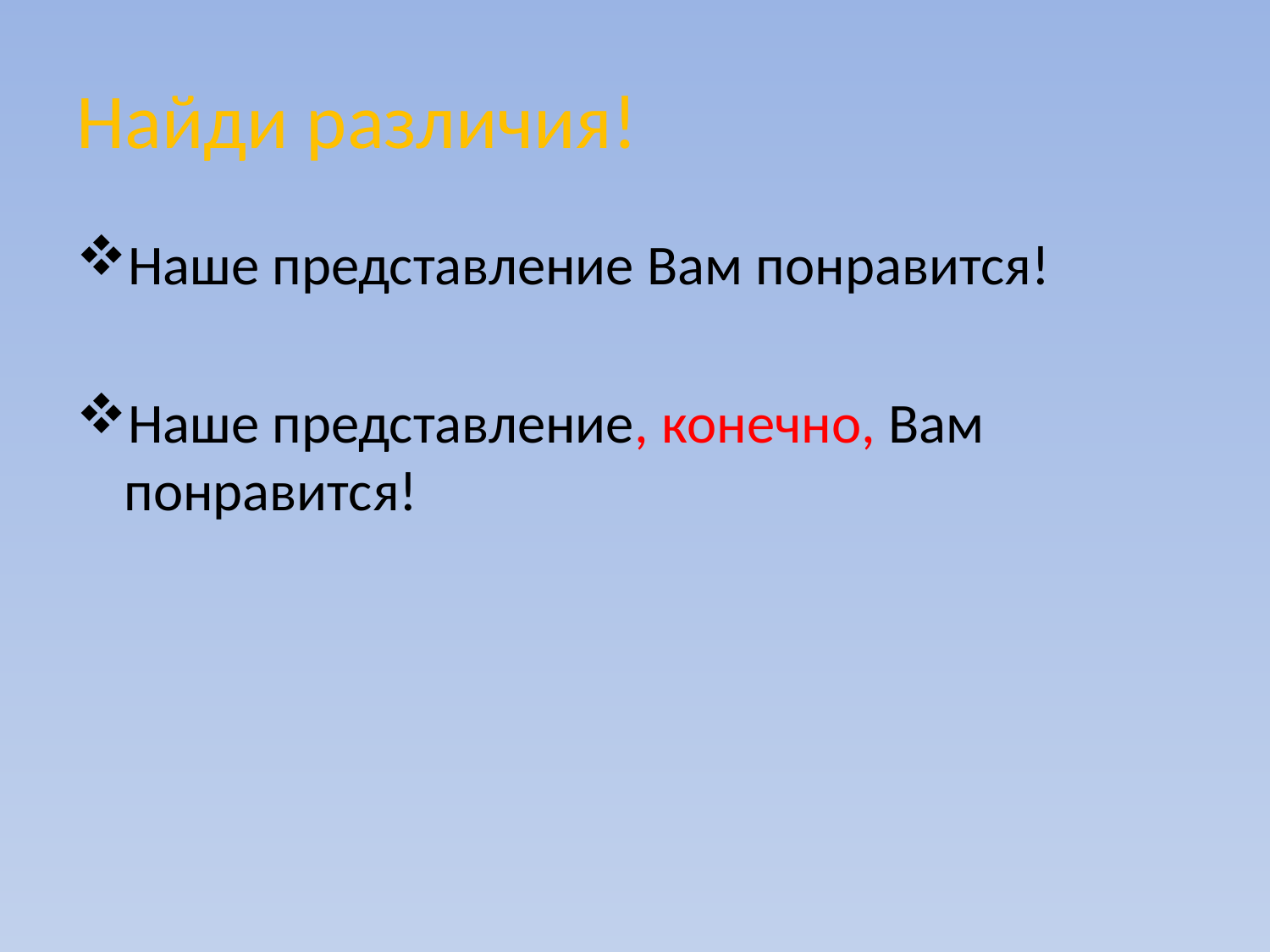

# Найди различия!
Наше представление Вам понравится!

Наше представление, конечно, Вам понравится!